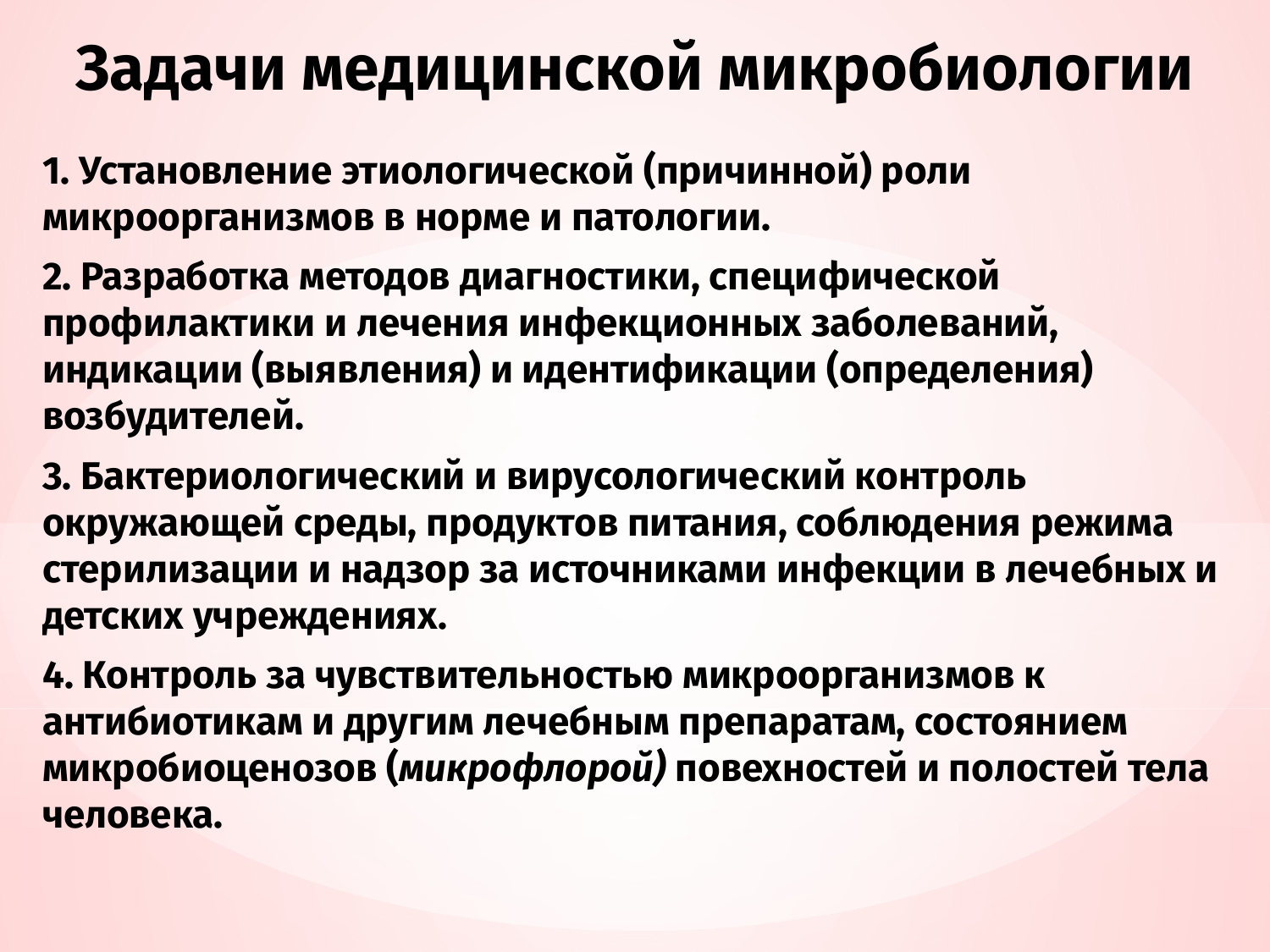

# Задачи медицинской микробиологии
1. Установление этиологической (причинной) роли микроорганизмов в норме и патологии.
2. Разработка методов диагностики, специфической профилактики и лечения инфекционных заболеваний, индикации (выявления) и идентификации (определения) возбудителей.
3. Бактериологический и вирусологический контроль окружающей среды, продуктов питания, соблюдения режима стерилизации и надзор за источниками инфекции в лечебных и детских учреждениях.
4. Контроль за чувствительностью микроорганизмов к антибиотикам и другим лечебным препаратам, состоянием микробиоценозов (микрофлорой) повехностей и полостей тела человека.